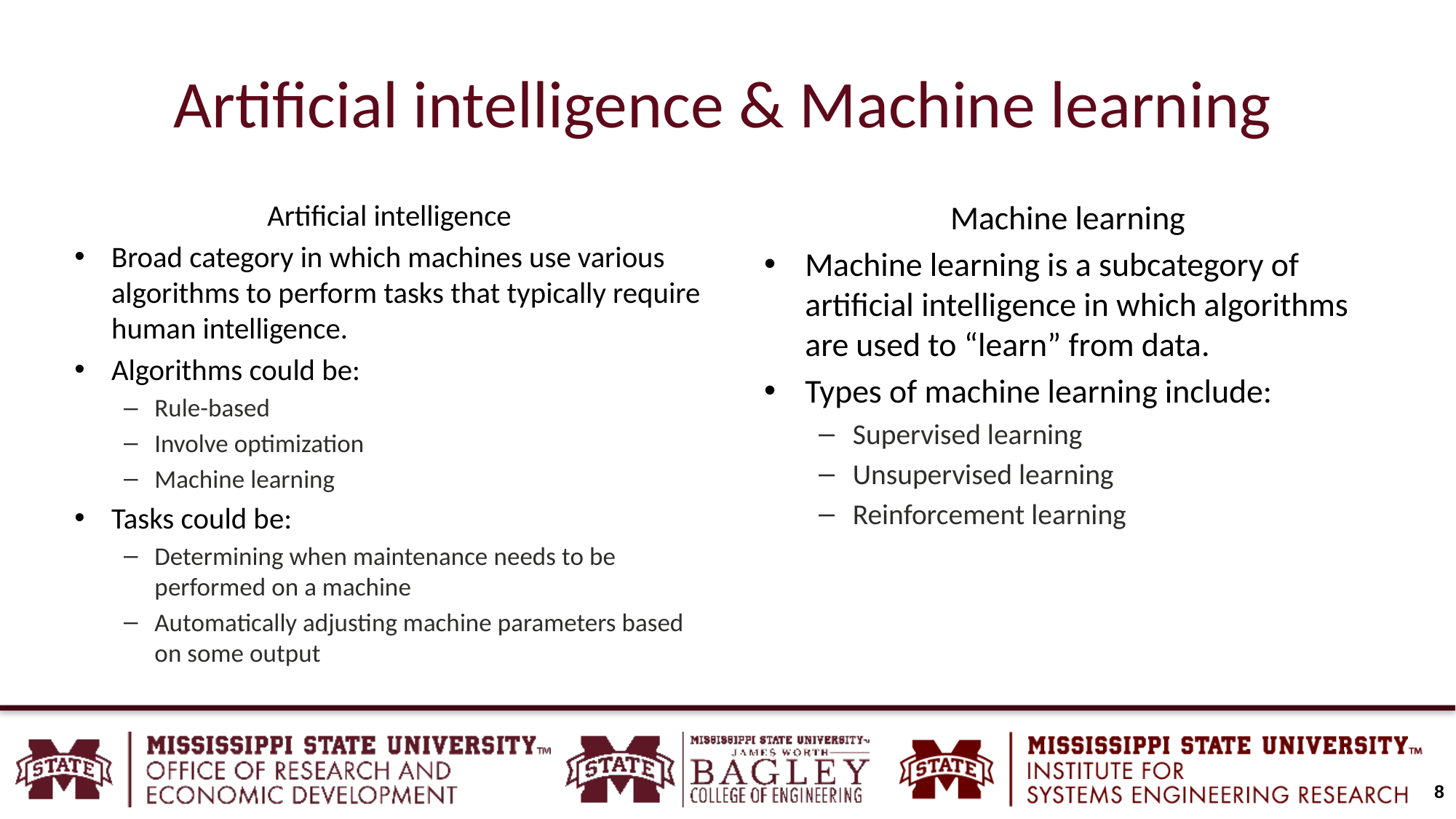

# Artificial intelligence & Machine learning
Artificial intelligence
Broad category in which machines use various algorithms to perform tasks that typically require human intelligence.
Algorithms could be:
Rule-based
Involve optimization
Machine learning
Tasks could be:
Determining when maintenance needs to be performed on a machine
Automatically adjusting machine parameters based on some output

Machine learning
Machine learning is a subcategory of artificial intelligence in which algorithms are used to “learn” from data.
Types of machine learning include:
Supervised learning
Unsupervised learning
Reinforcement learning